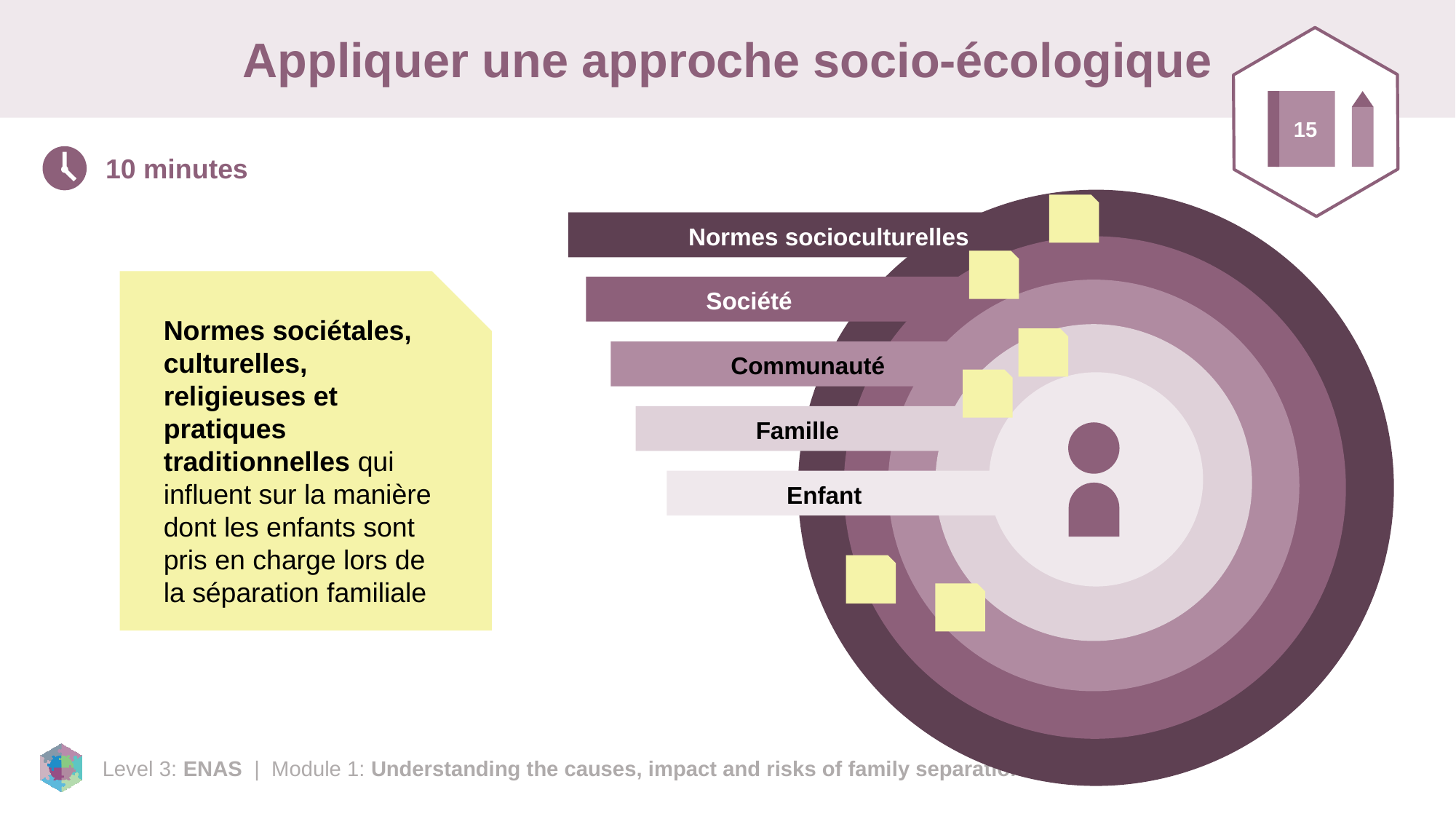

# Appliquer une approche socio-écologique

15

10 minutes

	Normes socioculturelles
	Société
	Communauté
	Famille
	Enfant

Normes sociétales, culturelles, religieuses et pratiques traditionnelles qui influent sur la manière dont les enfants sont pris en charge lors de la séparation familiale